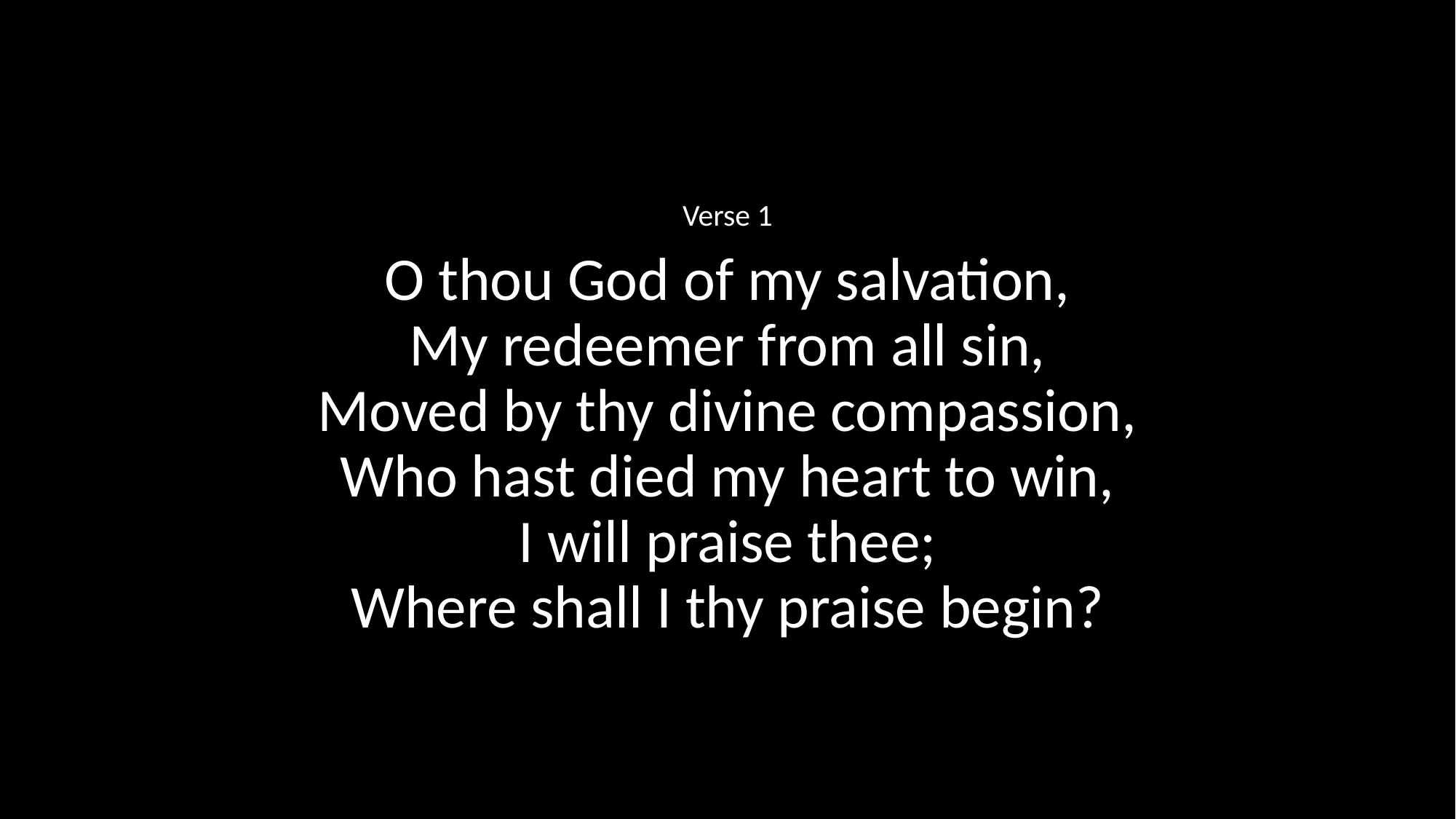

Verse 1
O thou God of my salvation,
My redeemer from all sin,
Moved by thy divine compassion,
Who hast died my heart to win,
I will praise thee;
Where shall I thy praise begin?